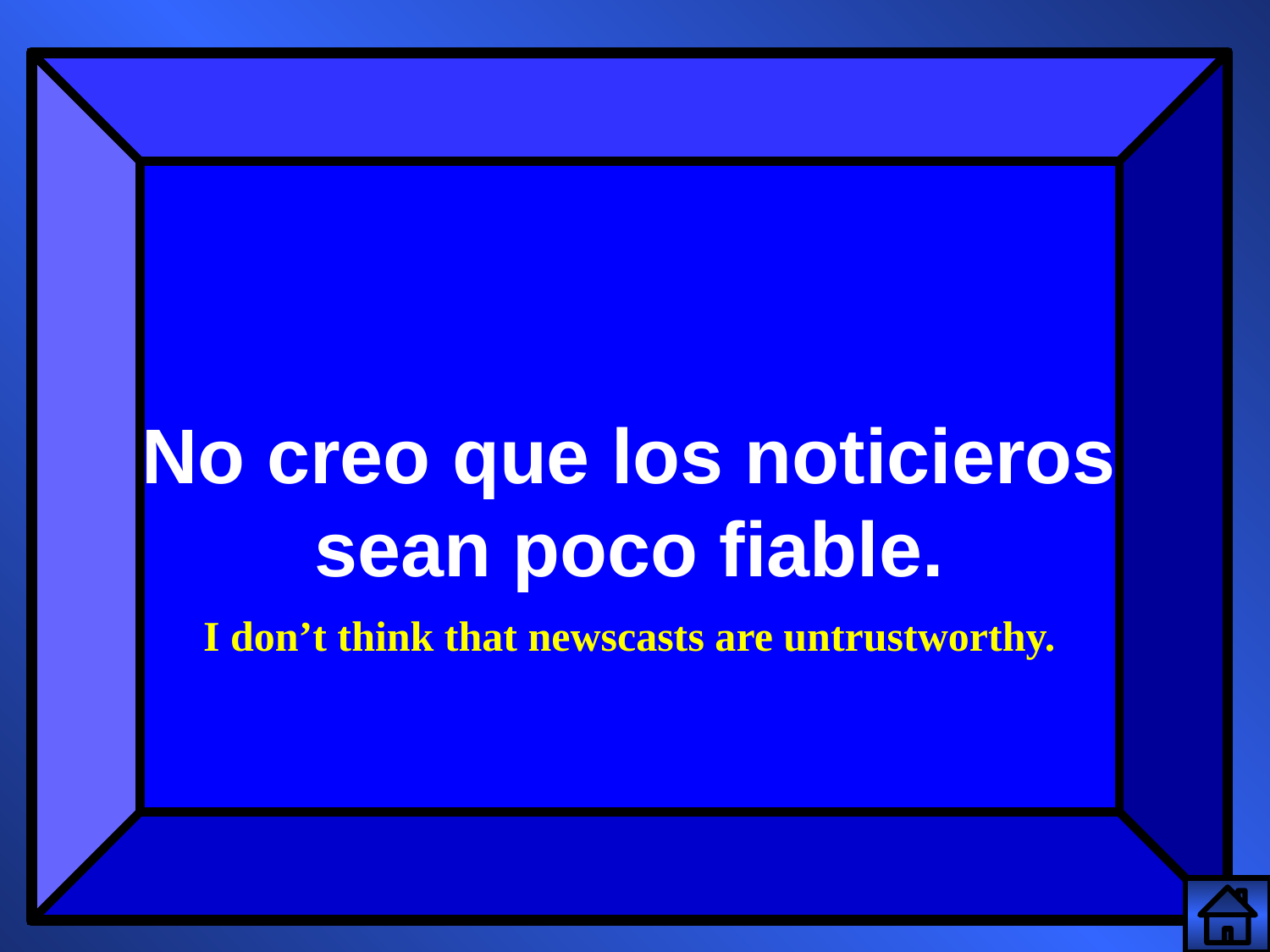

No creo que los noticieros
sean poco fiable.

I don’t think that newscasts are untrustworthy.